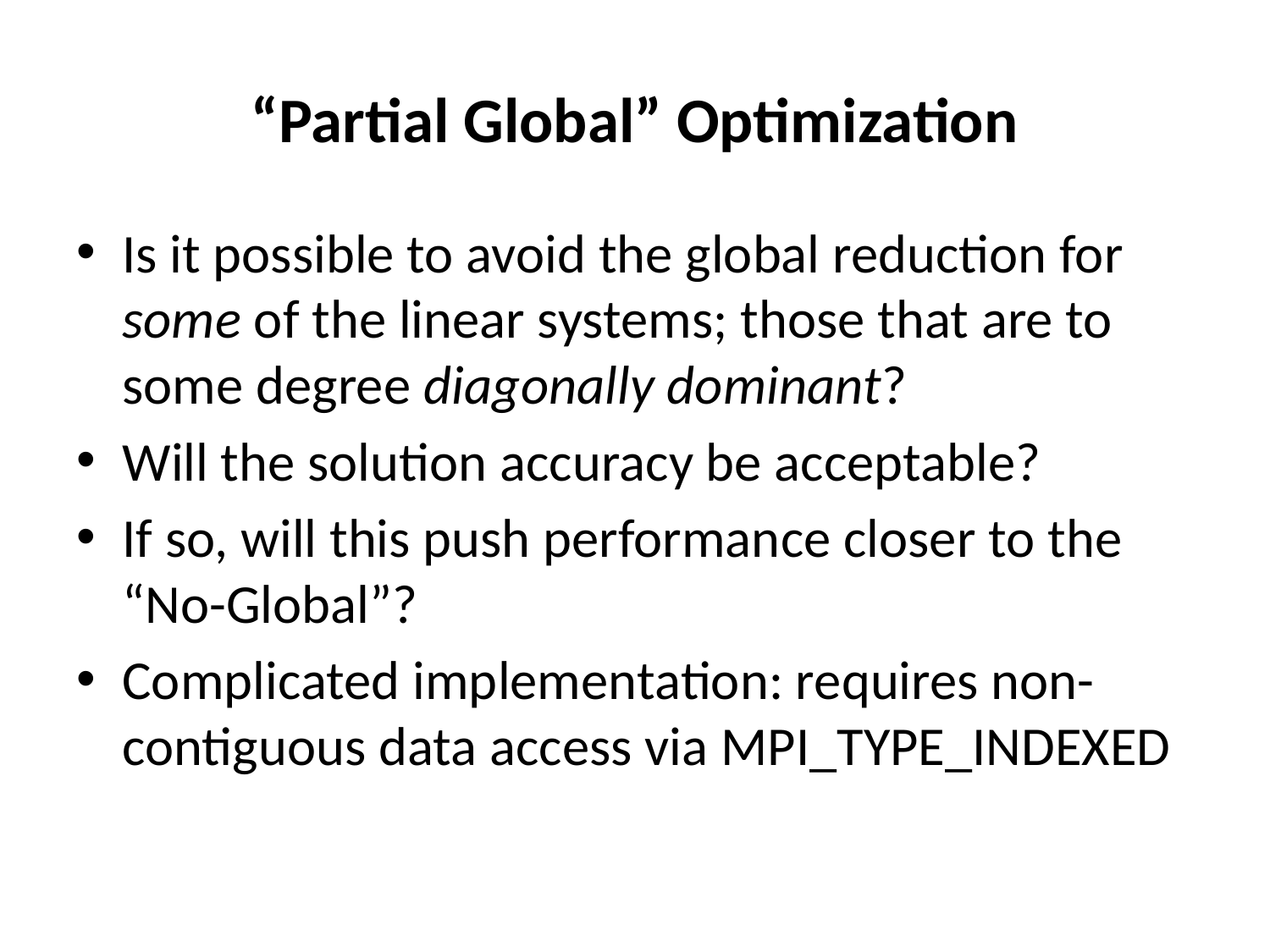

# “Partial Global” Optimization
Is it possible to avoid the global reduction for some of the linear systems; those that are to some degree diagonally dominant?
Will the solution accuracy be acceptable?
If so, will this push performance closer to the “No-Global”?
Complicated implementation: requires non-contiguous data access via MPI_TYPE_INDEXED